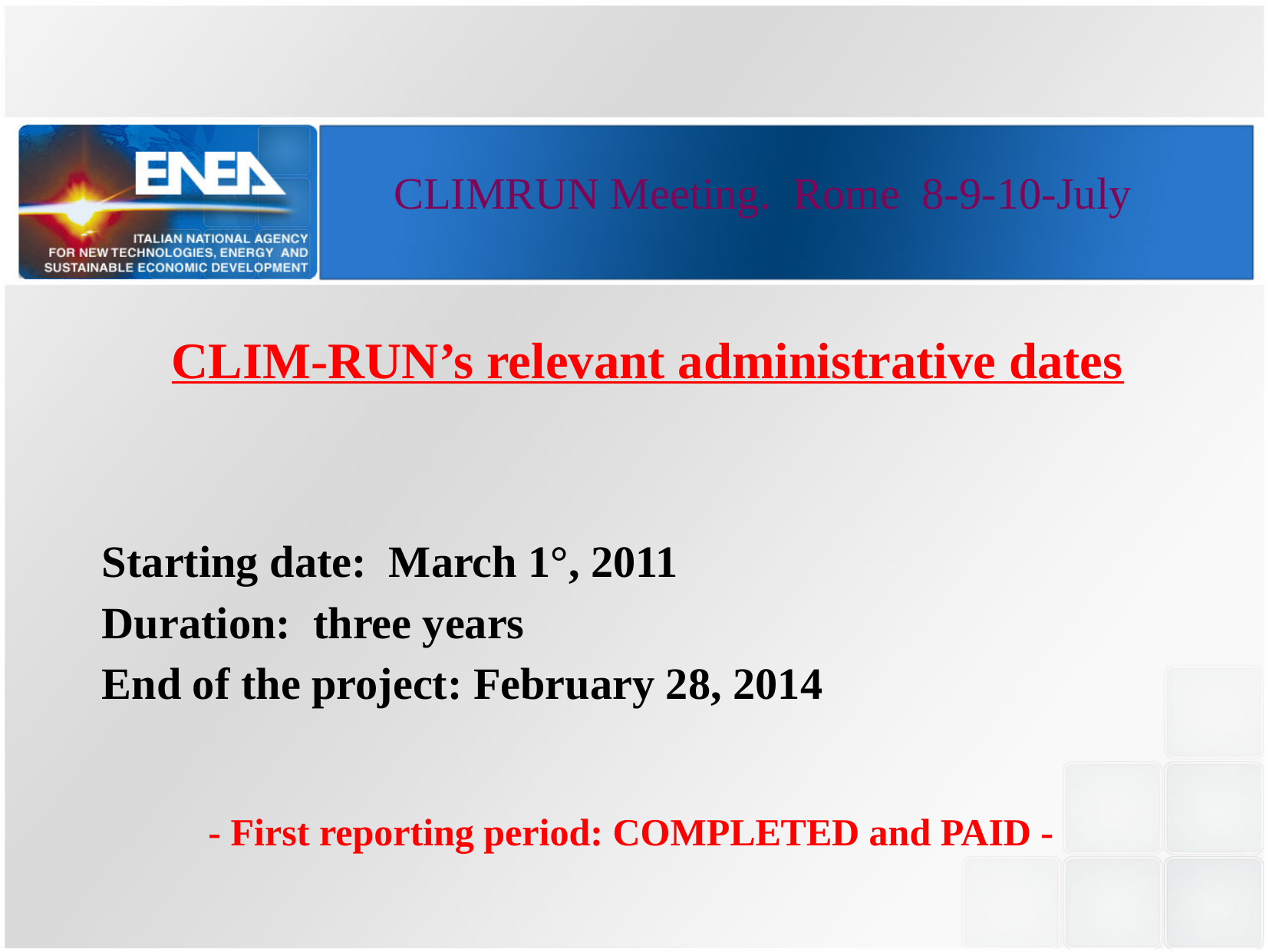

CLIMRUN Meeting.  Rome  8-9-10-July
CLIM-RUN’s relevant administrative dates

Starting date:  March 1°, 2011
Duration:  three years
End of the project: February 28, 2014

 - First reporting period: COMPLETED and PAID -